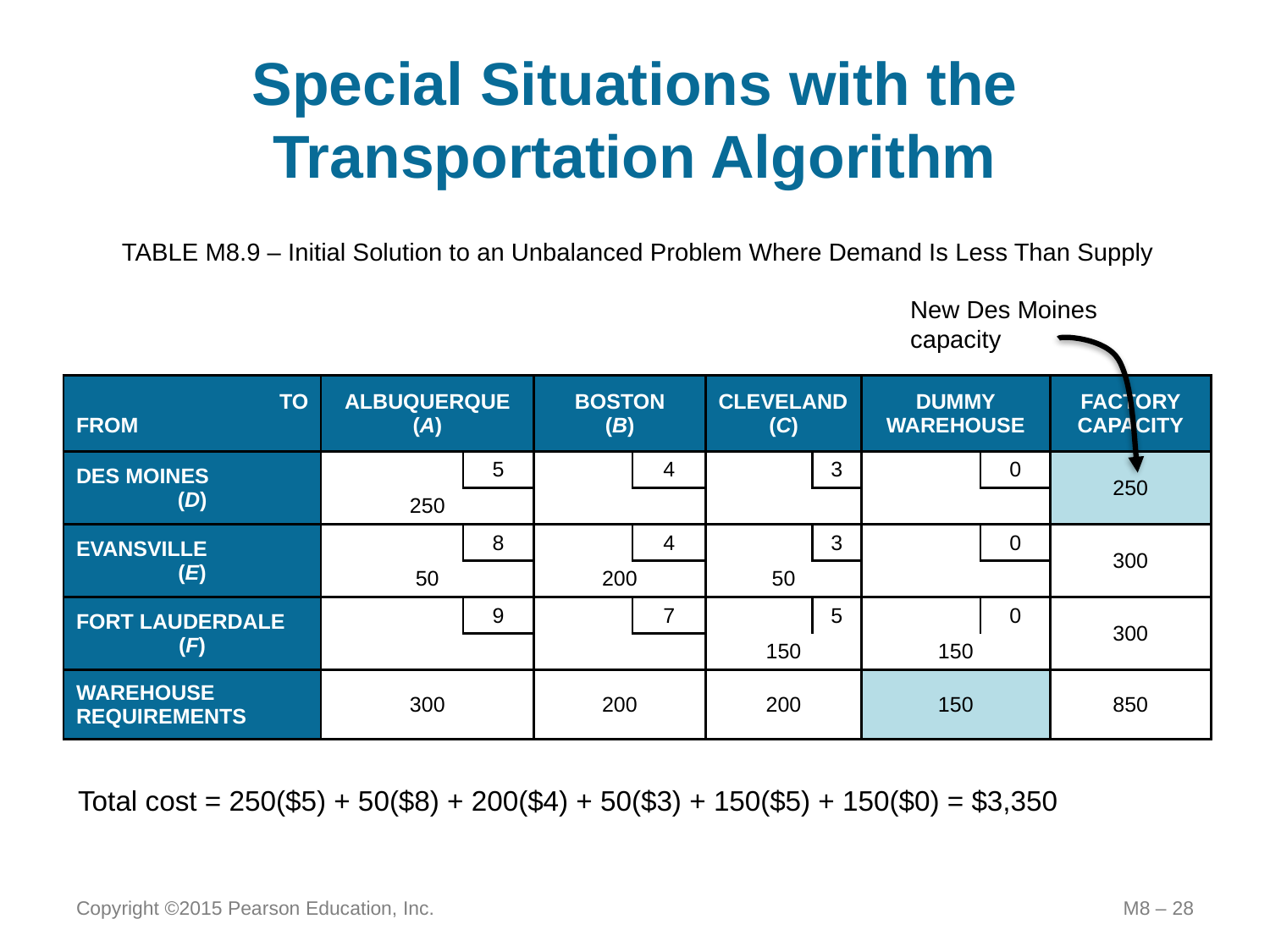

# Special Situations with the Transportation Algorithm
TABLE M8.9 – Initial Solution to an Unbalanced Problem Where Demand Is Less Than Supply
New Des Moines capacity

| TO FROM | ALBUQUERQUE (A) |  | BOSTON (B) |  | CLEVELAND (C) |  | DUMMY WAREHOUSE |  | FACTORY CAPACITY |
| --- | --- | --- | --- | --- | --- | --- | --- | --- | --- |
| DES MOINES (D) |  | 5 |  | 4 |  | 3 |  | 0 | 250 |
|  | 250 |  |  |  |  |  |  |  |  |
| EVANSVILLE (E) |  | 8 |  | 4 |  | 3 |  | 0 | 300 |
|  | 50 |  | 200 |  | 50 |  |  |  |  |
| FORT LAUDERDALE (F) |  | 9 |  | 7 |  | 5 |  | 0 | 300 |
|  |  |  |  |  | 150 |  | 150 |  |  |
| WAREHOUSE REQUIREMENTS | 300 |  | 200 |  | 200 |  | 150 |  | 850 |
Total cost = 250($5) + 50($8) + 200($4) + 50($3) + 150($5) + 150($0) = $3,350
Copyright ©2015 Pearson Education, Inc.
M8 – 28